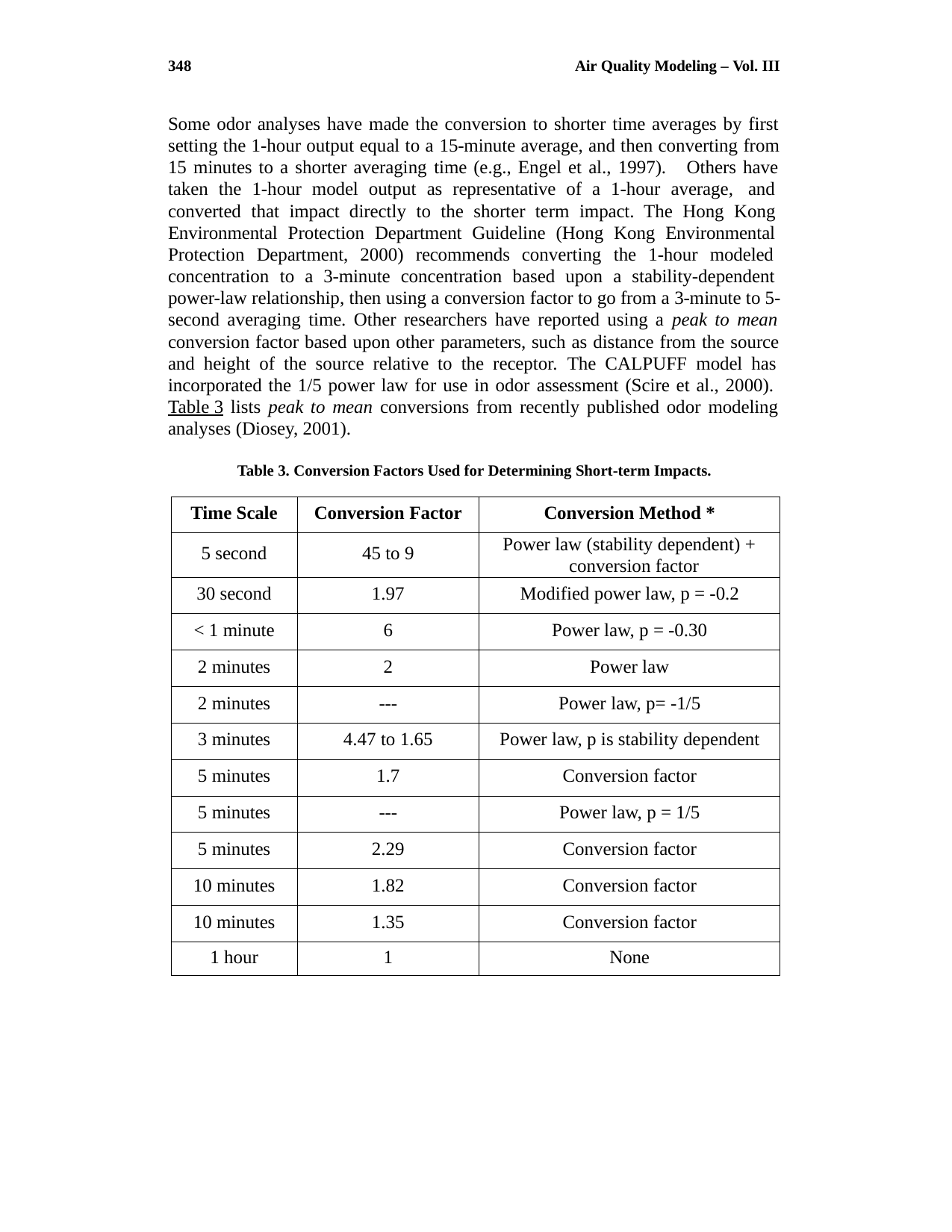

348
Air Quality Modeling – Vol. III
Some odor analyses have made the conversion to shorter time averages by first  setting the 1-hour output equal to a 15-minute average, and then converting from  15 minutes to a shorter averaging time (e.g., Engel et al., 1997).   Others have  taken the 1-hour model output as representative of a 1-hour average, and  converted that impact directly to the shorter term impact. The Hong Kong  Environmental Protection Department Guideline (Hong Kong Environmental  Protection Department, 2000) recommends converting the 1-hour modeled  concentration to a 3-minute concentration based upon a stability-dependent  power-law relationship, then using a conversion factor to go from a 3-minute to 5-  second averaging time. Other researchers have reported using a peak to mean  conversion factor based upon other parameters, such as distance from the source  and height of the source relative to the receptor. The CALPUFF model has  incorporated the 1/5 power law for use in odor assessment (Scire et al., 2000).  Table 3 lists peak to mean conversions from recently published odor modeling  analyses (Diosey, 2001).

Table 3. Conversion Factors Used for Determining Short-term Impacts.
| Time Scale | Conversion Factor | Conversion Method \* |
| --- | --- | --- |
| 5 second | 45 to 9 | Power law (stability dependent) + conversion factor |
| 30 second | 1.97 | Modified power law, p = -0.2 |
| < 1 minute | 6 | Power law, p = -0.30 |
| 2 minutes | 2 | Power law |
| 2 minutes | --- | Power law, p= -1/5 |
| 3 minutes | 4.47 to 1.65 | Power law, p is stability dependent |
| 5 minutes | 1.7 | Conversion factor |
| 5 minutes | --- | Power law, p = 1/5 |
| 5 minutes | 2.29 | Conversion factor |
| 10 minutes | 1.82 | Conversion factor |
| 10 minutes | 1.35 | Conversion factor |
| 1 hour | 1 | None |